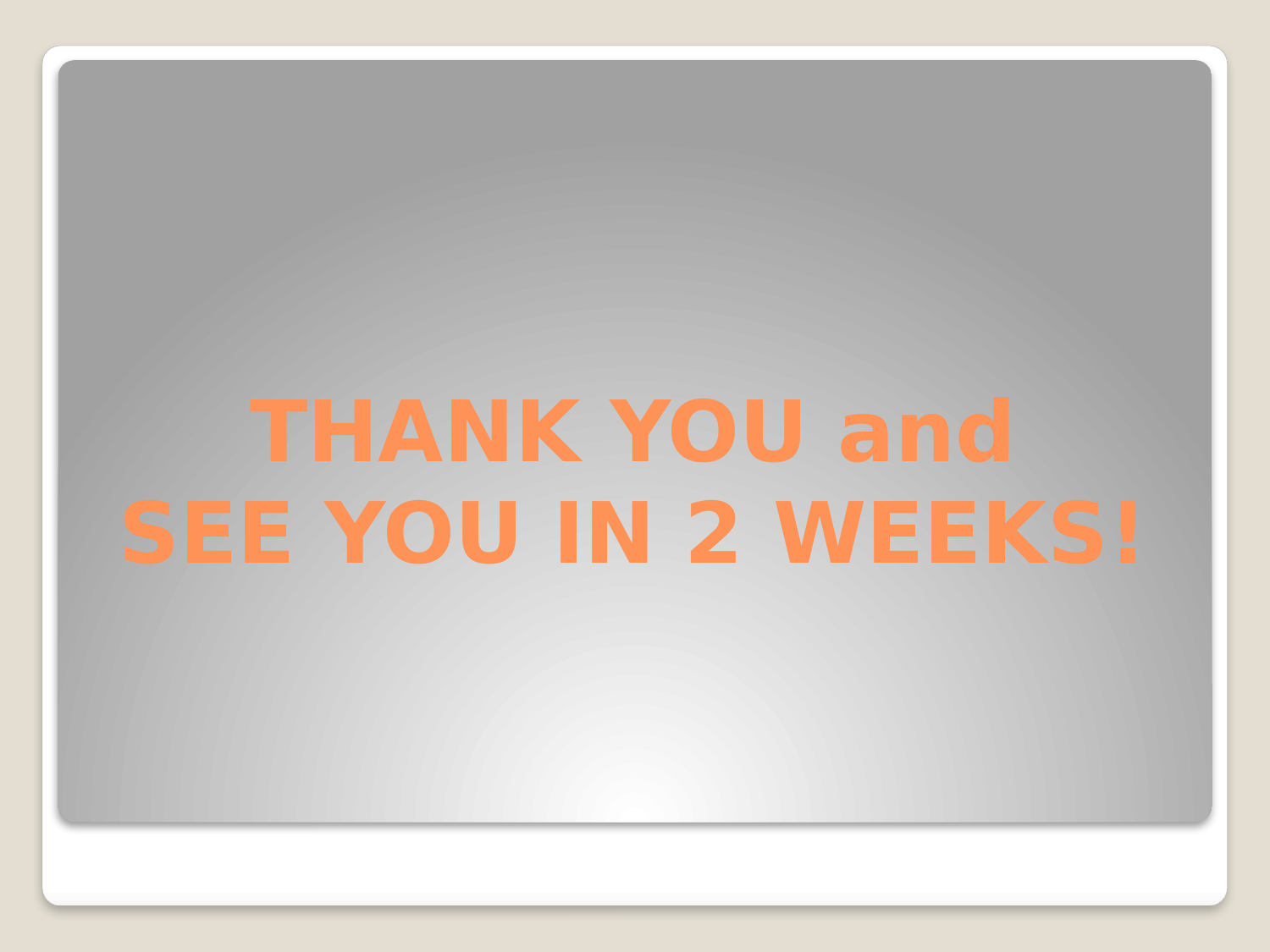

# THANK YOU and SEE YOU IN 2 WEEKS!